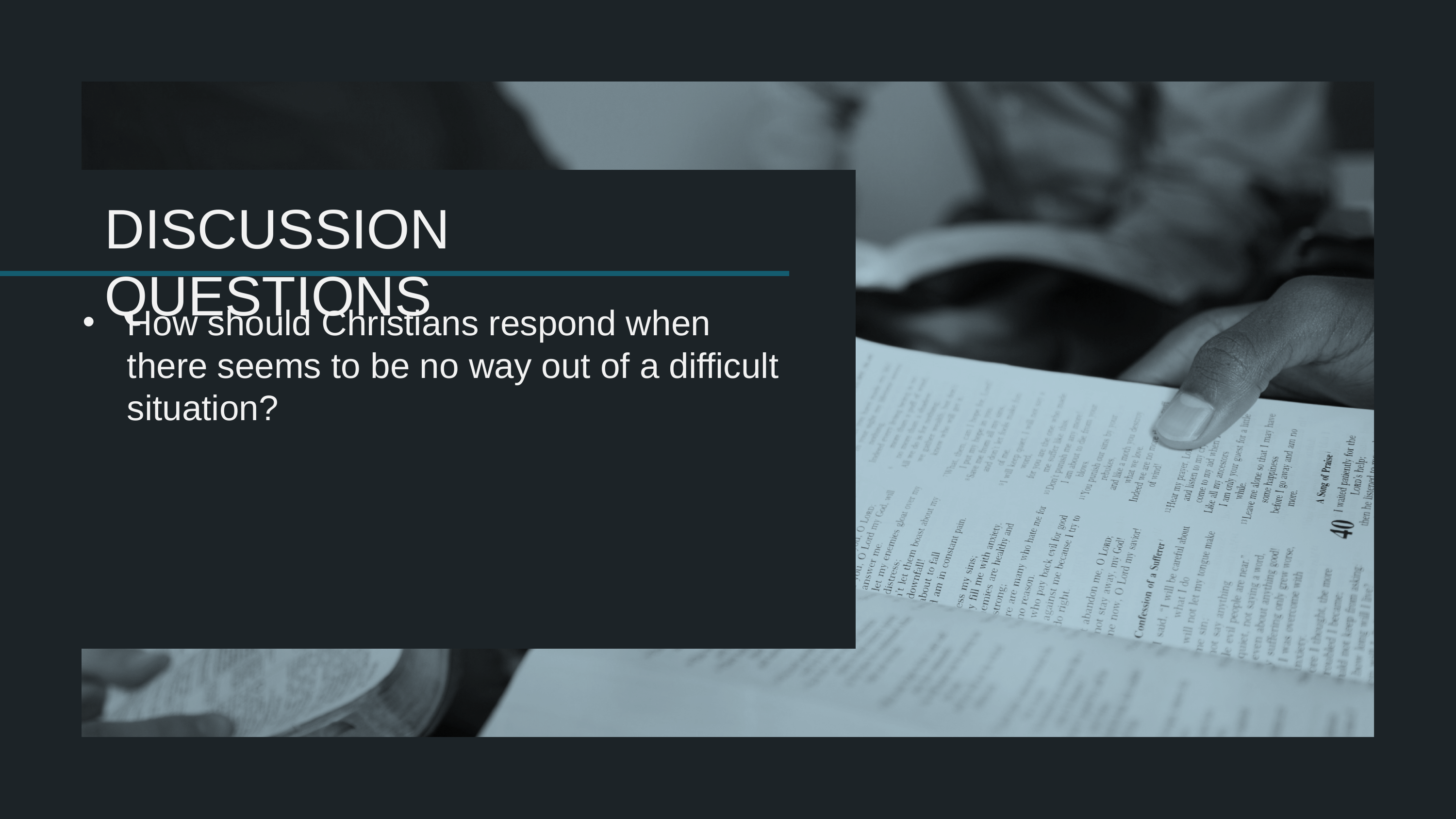

How should Christians respond when there seems to be no way out of a difficult situation?